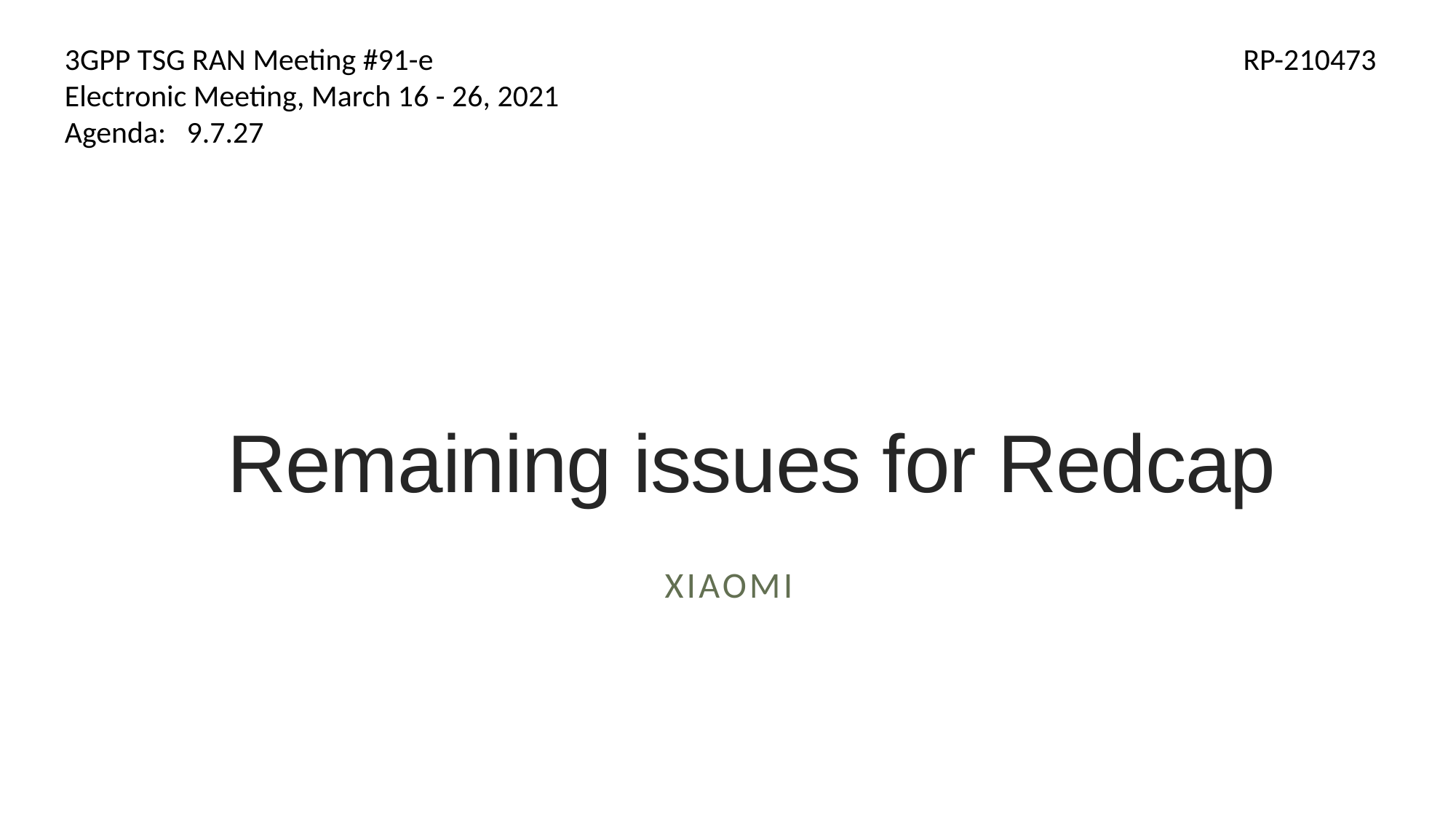

3GPP TSG RAN Meeting #91-e
Electronic Meeting, March 16 - 26, 2021
Agenda:   9.7.27
RP-210473
# Remaining issues for Redcap
Xiaomi